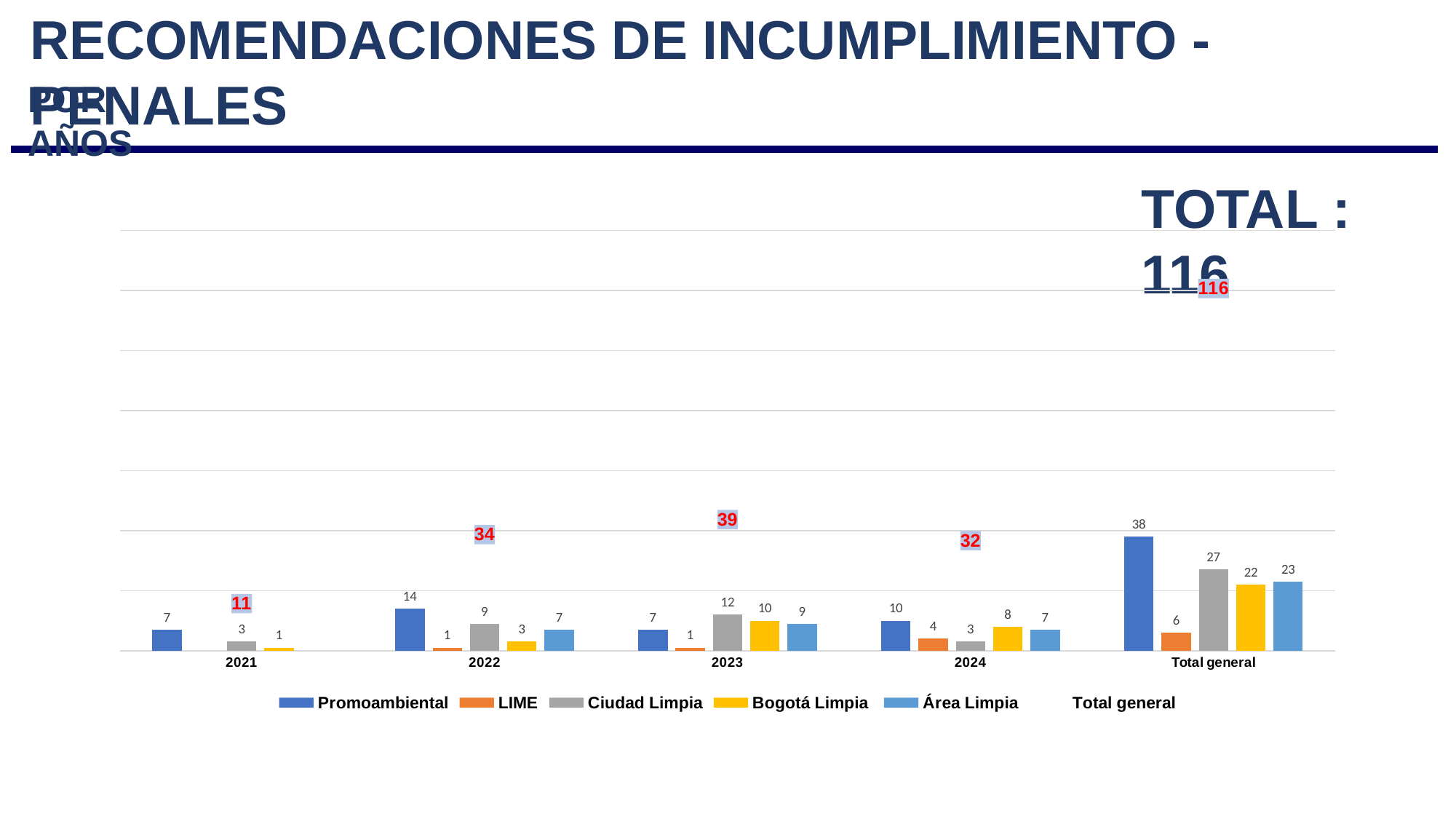

Recomendaciones de Incumplimiento - penales

Por años
Total : 116

### Chart

| Category | Promoambiental | LIME | Ciudad Limpia | Bogotá Limpia  | Área Limpia  | Total general |
|---|---|---|---|---|---|---|
| 2021 | 7.0 | None | 3.0 | 1.0 | None | 11.0 |
| 2022 | 14.0 | 1.0 | 9.0 | 3.0 | 7.0 | 34.0 |
| 2023 | 7.0 | 1.0 | 12.0 | 10.0 | 9.0 | 39.0 |
| 2024 | 10.0 | 4.0 | 3.0 | 8.0 | 7.0 | 32.0 |
| Total general | 38.0 | 6.0 | 27.0 | 22.0 | 23.0 | 116.0 |